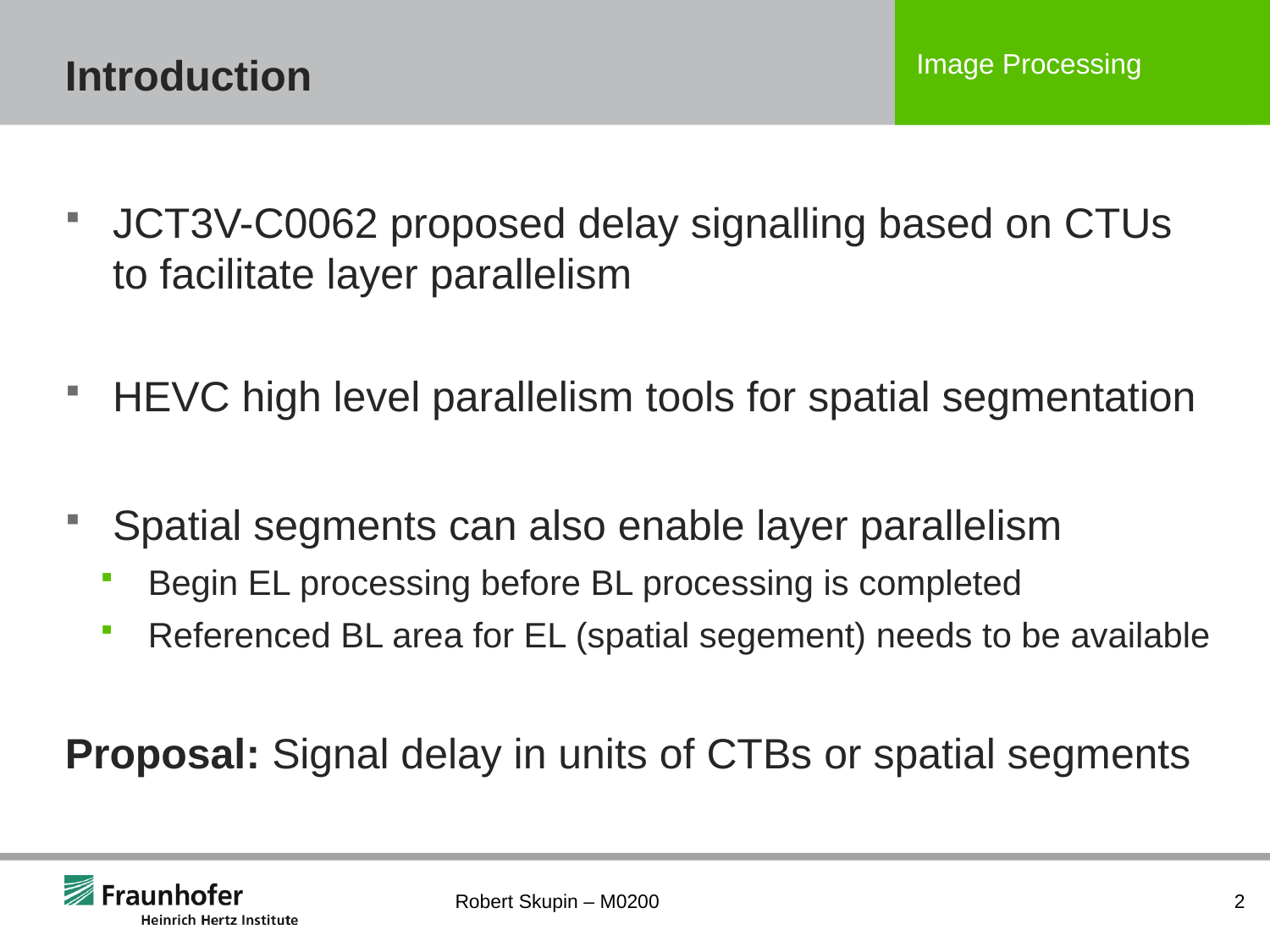

# Introduction
JCT3V-C0062 proposed delay signalling based on CTUs    to facilitate layer parallelism

HEVC high level parallelism tools for spatial segmentation

Spatial segments can also enable layer parallelism
Begin EL processing before BL processing is completed
Referenced BL area for EL (spatial segement) needs to be available

Proposal: Signal delay in units of CTBs or spatial segments
Robert Skupin – M0200
2